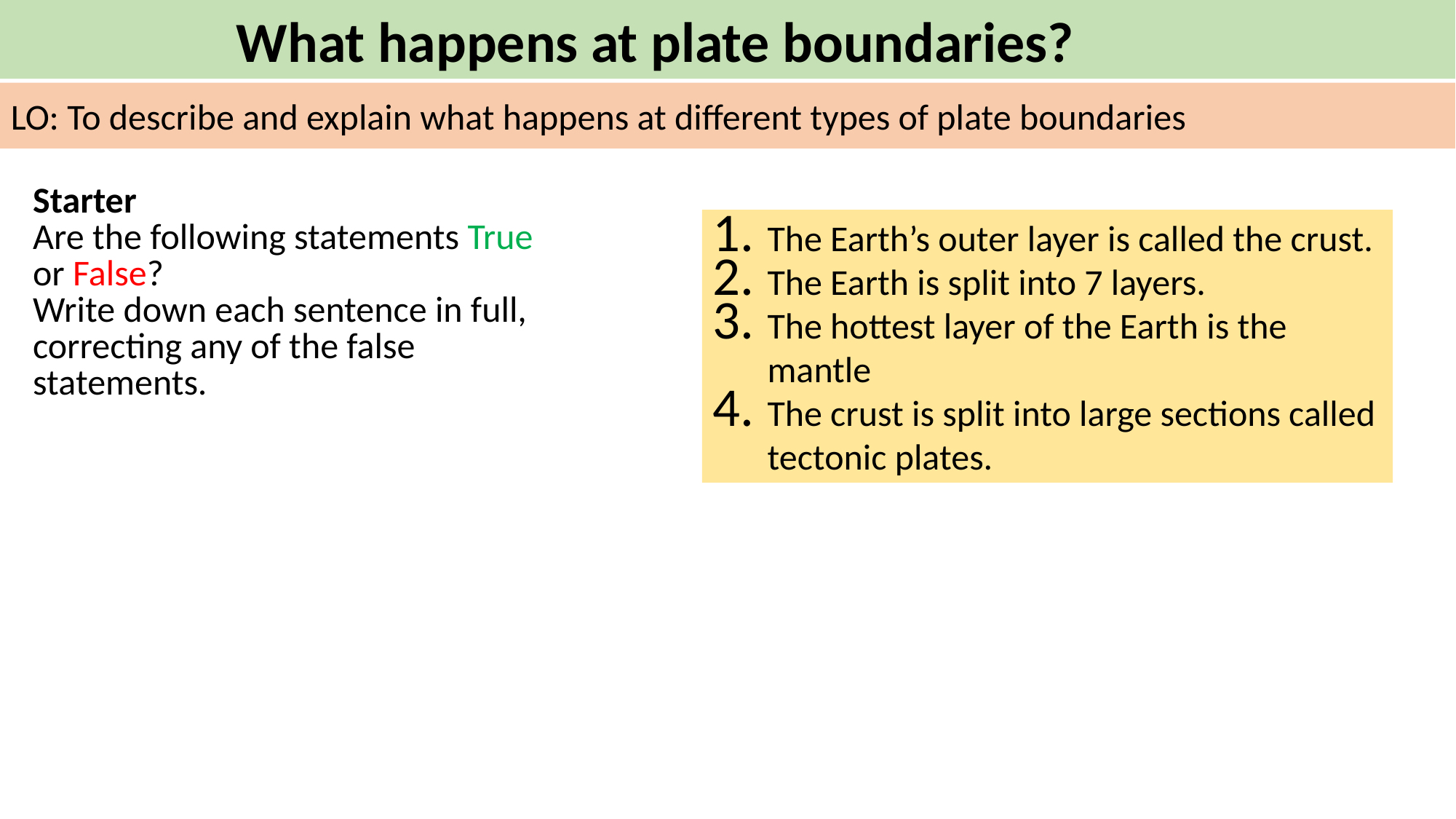

What happens at plate boundaries?
LO: To describe and explain what happens at different types of plate boundaries
| Starter Are the following statements True or False? Write down each sentence in full, correcting any of the false statements. |
| --- |
|  |
The Earth’s outer layer is called the crust.
The Earth is split into 7 layers.
The hottest layer of the Earth is the mantle
The crust is split into large sections called tectonic plates.